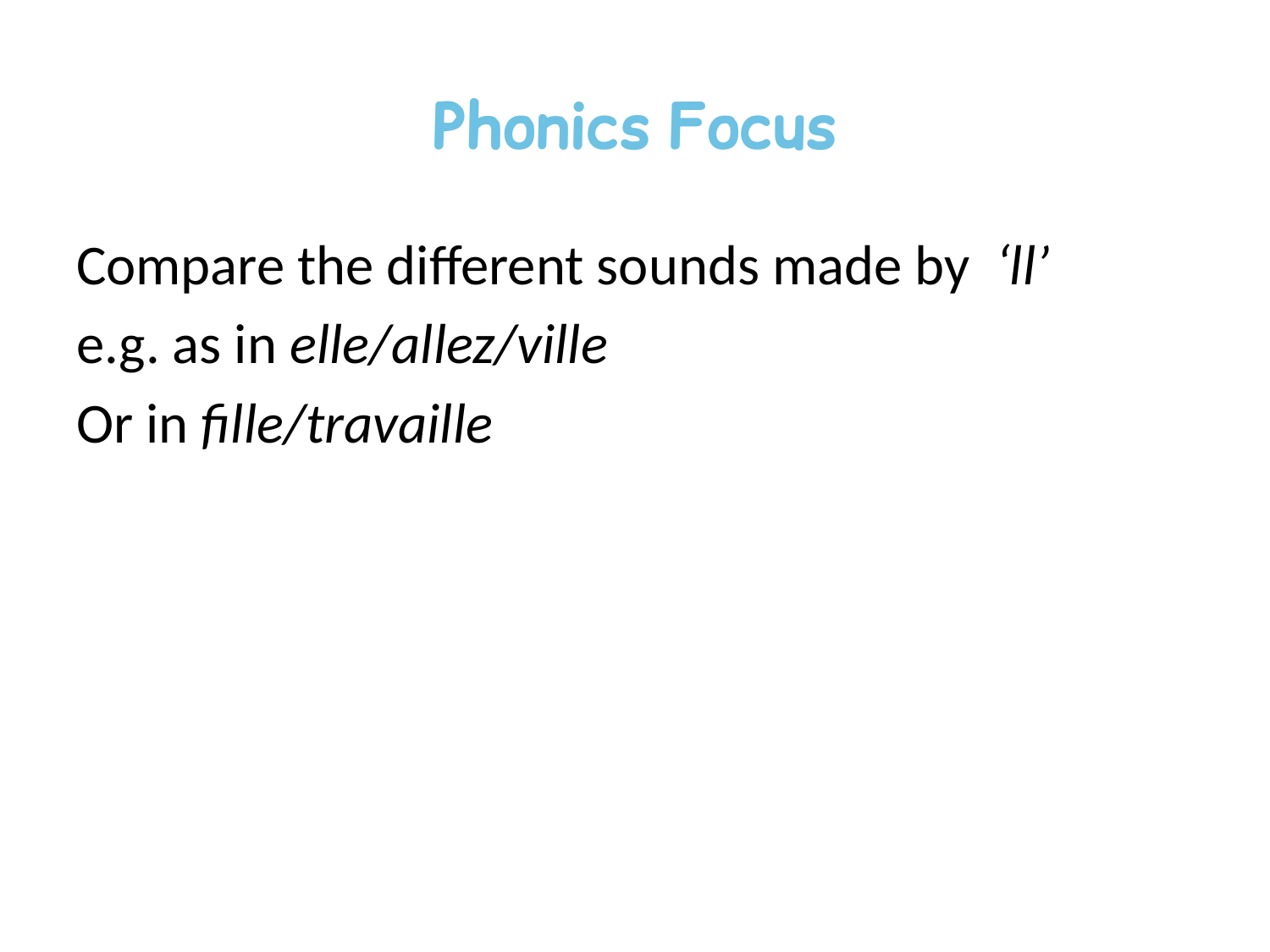

# Phonics Focus
Compare the different sounds made by  ‘ll’
e.g. as in elle/allez/ville
Or in fille/travaille